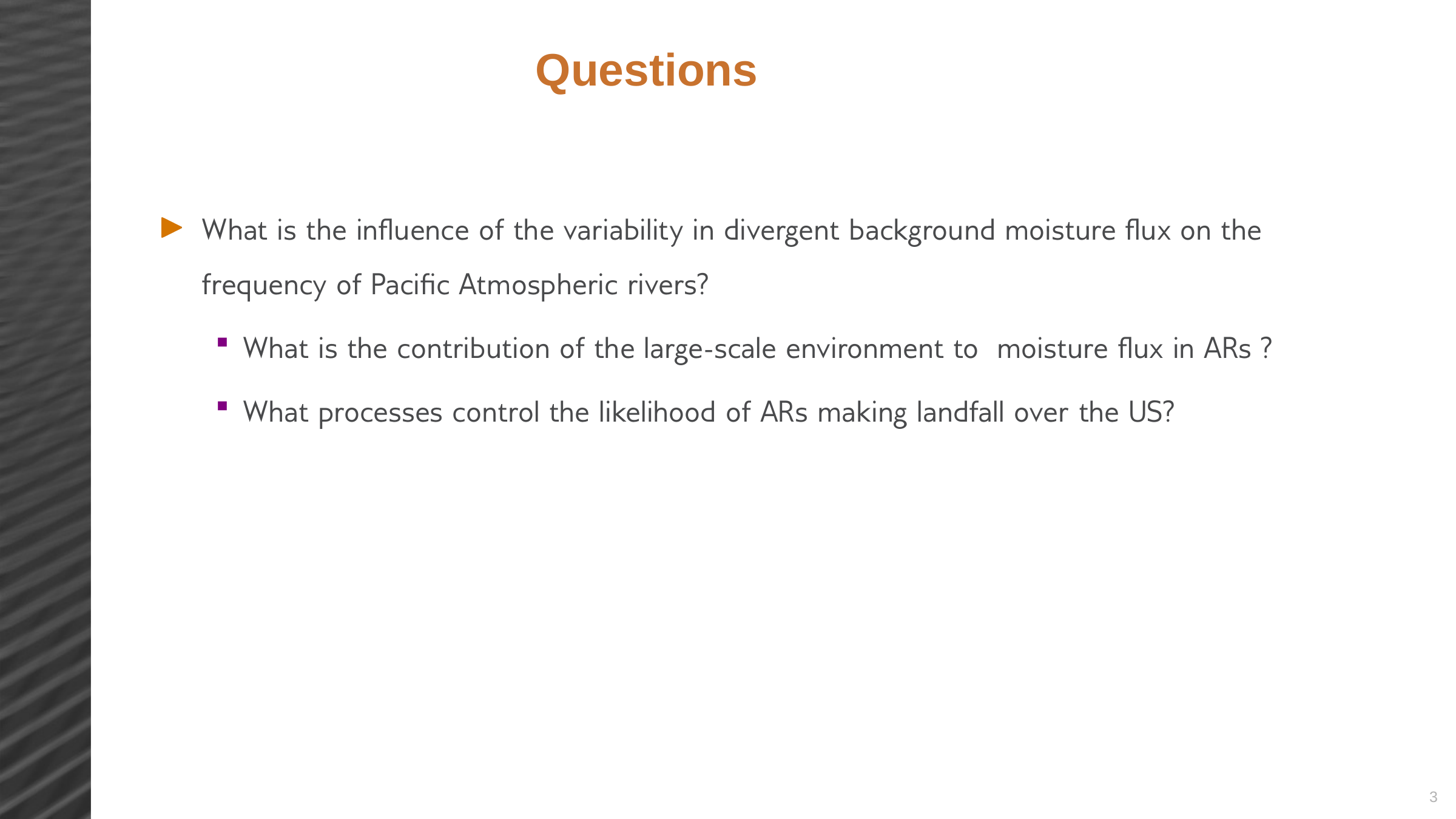

# Questions
What is the influence of the variability in divergent background moisture flux on the frequency of Pacific Atmospheric rivers?
What is the contribution of the large-scale environment to  moisture flux in ARs ?
What processes control the likelihood of ARs making landfall over the US?

3